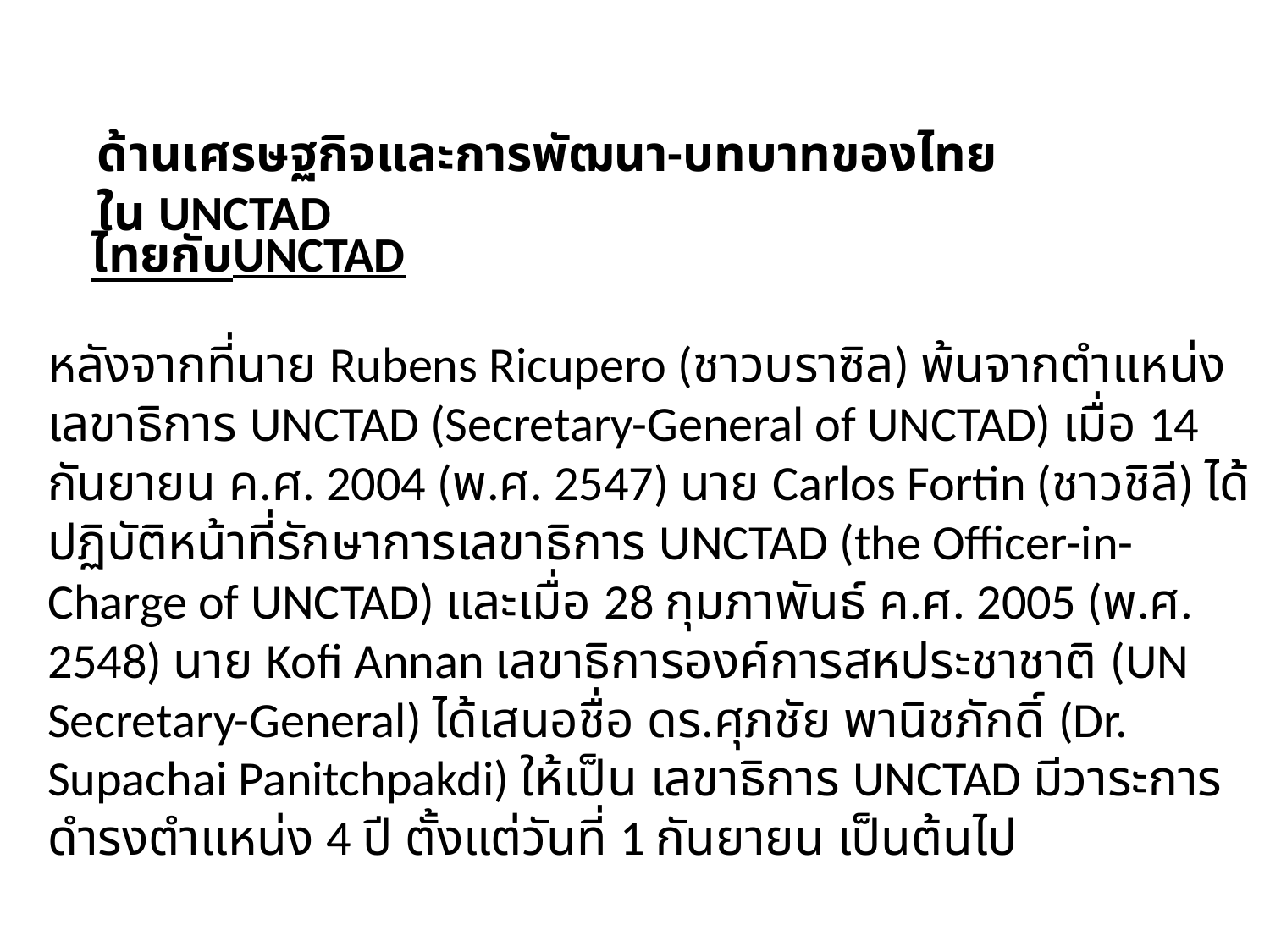

ด้านเศรษฐกิจและการพัฒนา-บทบาทของไทยใน UNCTAD
ไทยกับUNCTAD
หลังจากที่นาย Rubens Ricupero (ชาวบราซิล) พ้นจากตำแหน่งเลขาธิการ UNCTAD (Secretary-General of UNCTAD) เมื่อ 14 กันยายน ค.ศ. 2004 (พ.ศ. 2547) นาย Carlos Fortin (ชาวชิลี) ได้ปฏิบัติหน้าที่รักษาการเลขาธิการ UNCTAD (the Officer-in-Charge of UNCTAD) และเมื่อ 28 กุมภาพันธ์ ค.ศ. 2005 (พ.ศ. 2548) นาย Kofi Annan เลขาธิการองค์การสหประชาชาติ (UN Secretary-General) ได้เสนอชื่อ ดร.ศุภชัย พานิชภักดิ์ (Dr. Supachai Panitchpakdi) ให้เป็น เลขาธิการ UNCTAD มีวาระการดำรงตำแหน่ง 4 ปี ตั้งแต่วันที่ 1 กันยายน เป็นต้นไป